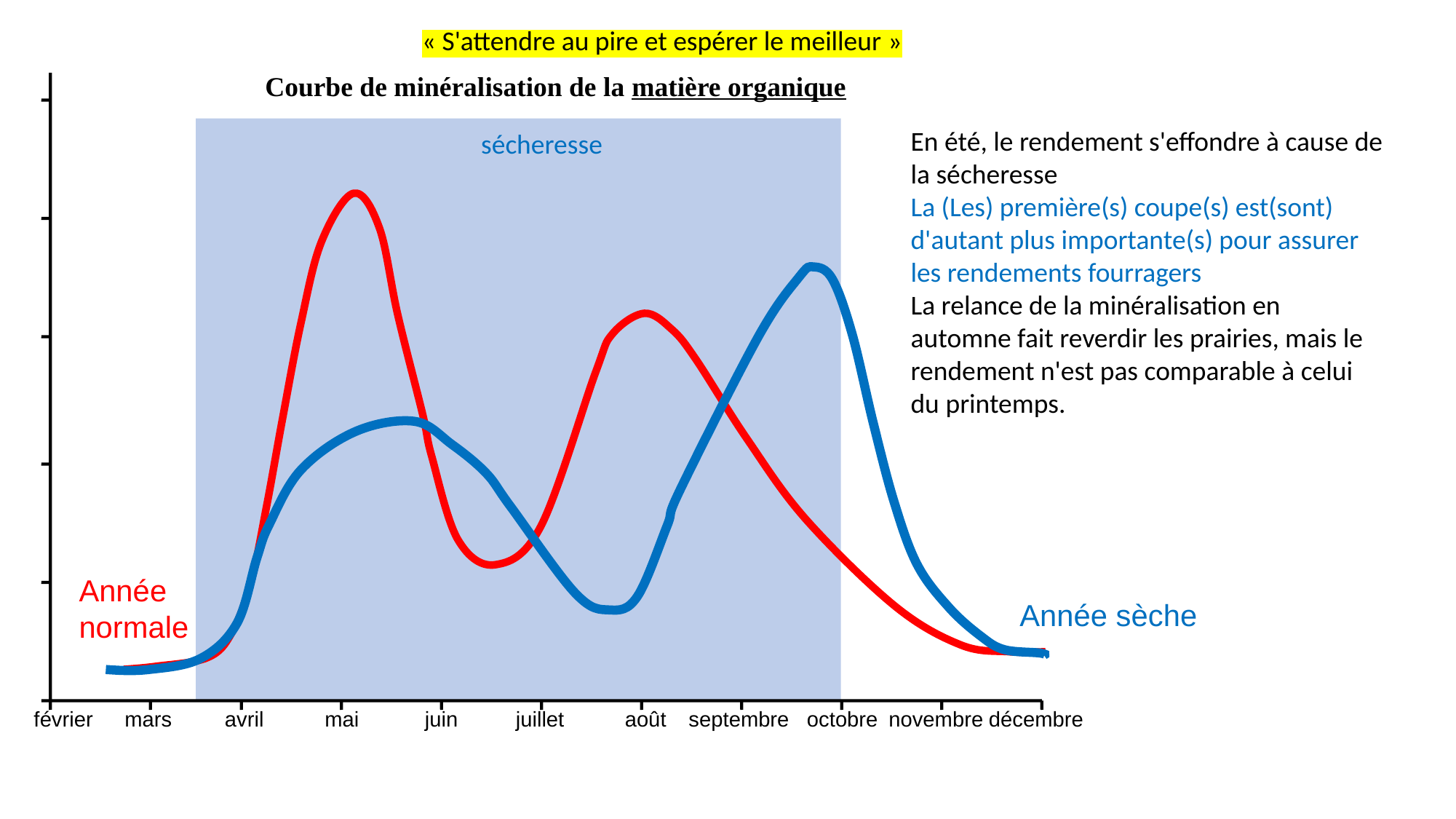

« S'attendre au pire et espérer le meilleur »
Courbe de minéralisation de la matière organique

En été, le rendement s'effondre à cause de la sécheresse
La (Les) première(s) coupe(s) est(sont) d'autant plus importante(s) pour assurer les rendements fourragers
La relance de la minéralisation en automne fait reverdir les prairies, mais le rendement n'est pas comparable à celui du printemps.
sécheresse

Année normale

Année sèche
février

mars

avril

mai

juin

juillet

août

septembre

octobre

novembre

décembre